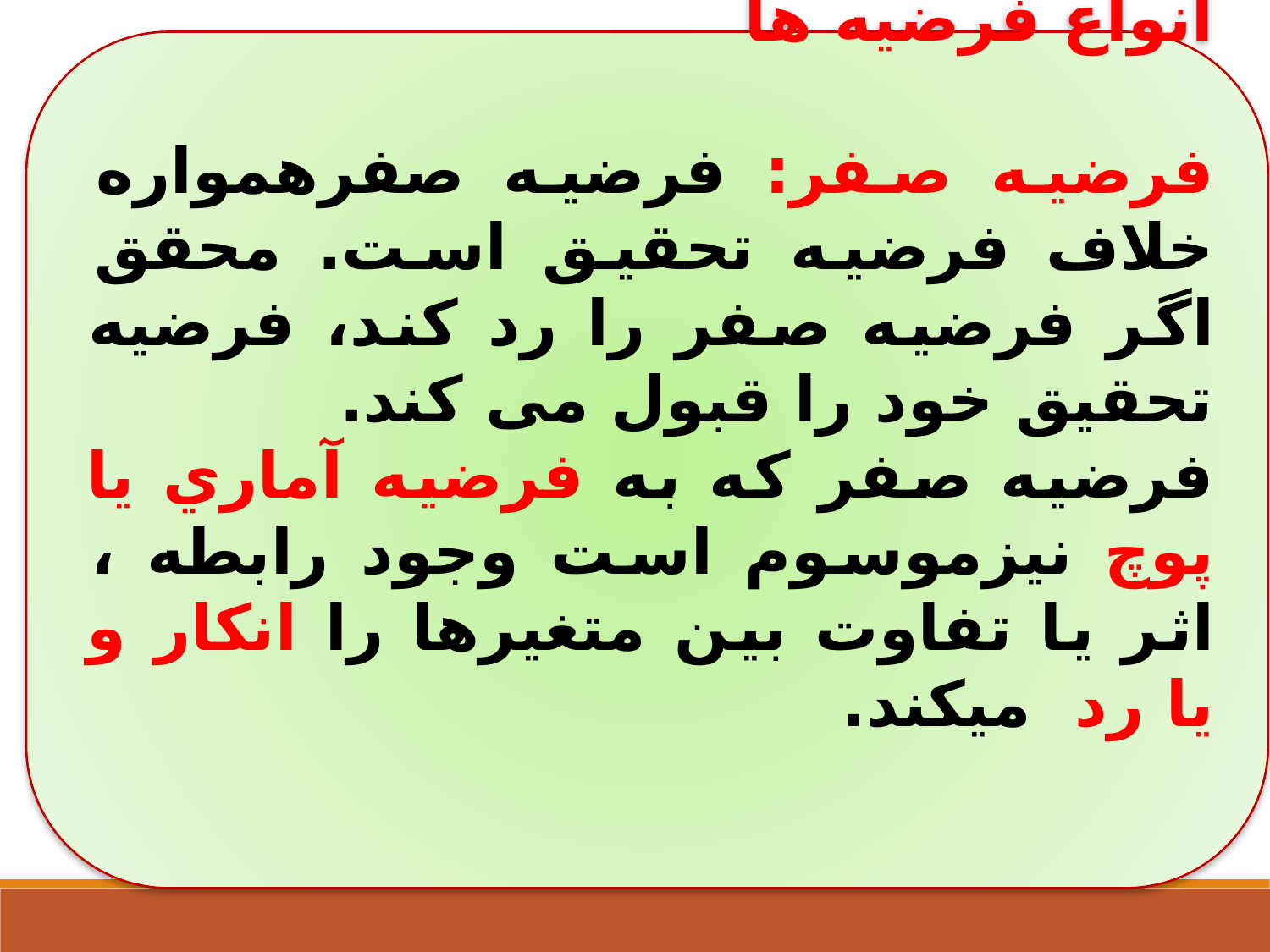

انواع فرضیه ها

فرضیه صفر: فرضیه صفرهمواره خلاف فرضیه تحقیق است. محقق اگر فرضیه صفر را رد کند، فرضیه تحقیق خود را قبول می کند.
فرضيه صفر که به فرضيه آماري يا پوچ نيزموسوم است وجود رابطه ، اثر يا تفاوت بين متغيرها را انکار و یا رد  ميکند.